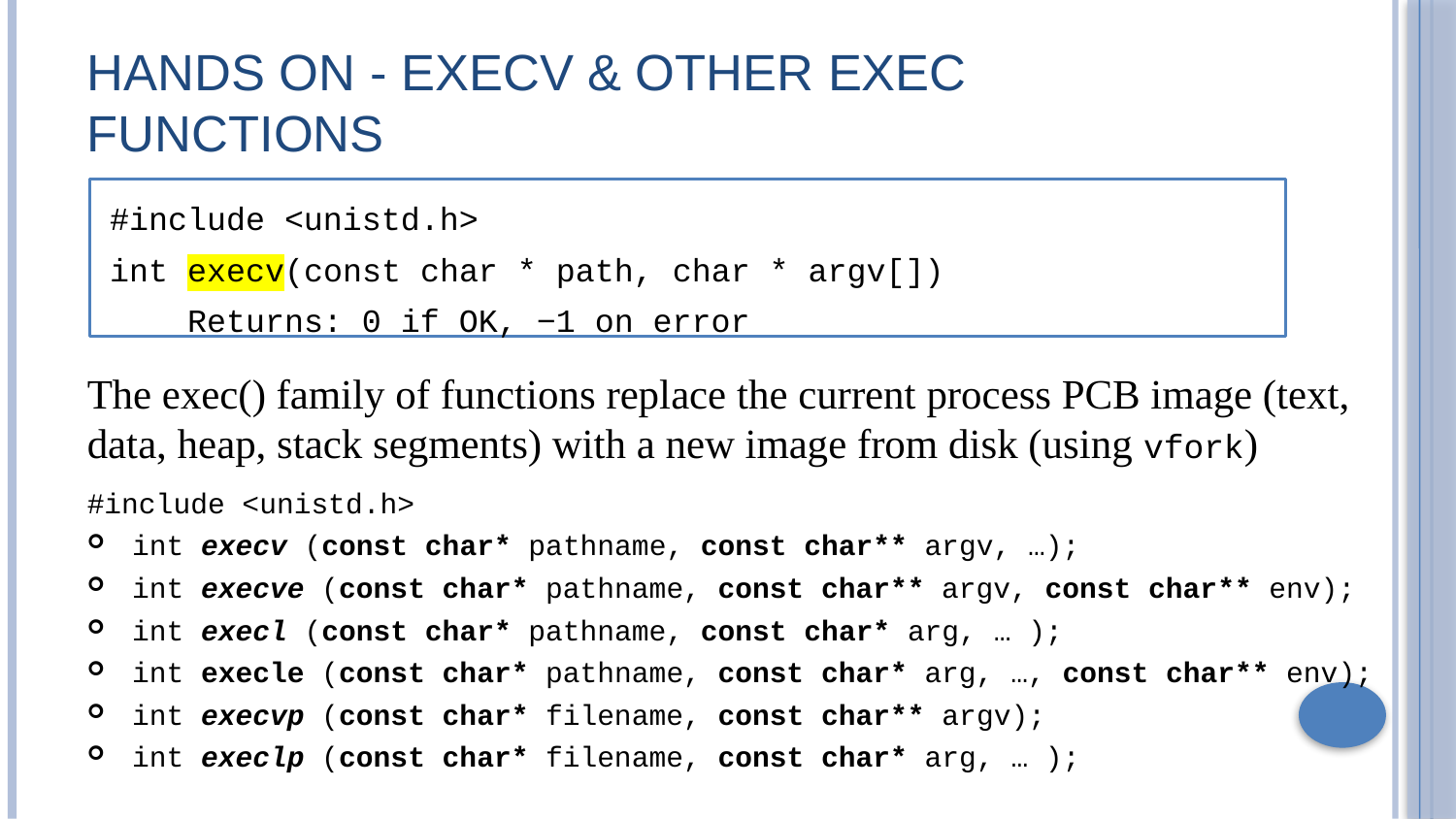

# Hands on - EXECV & Other EXEC Functions

#include <unistd.h>
int execv(const char * path, char * argv[])
    Returns: 0 if OK, −1 on error
The exec() family of functions replace the current process PCB image (text, data, heap, stack segments) with a new image from disk (using vfork)
#include <unistd.h>
int execv (const char* pathname, const char** argv, …);
int execve (const char* pathname, const char** argv, const char** env);
int execl (const char* pathname, const char* arg, … );
int execle (const char* pathname, const char* arg, …, const char** env);
int execvp (const char* filename, const char** argv);
int execlp (const char* filename, const char* arg, … );